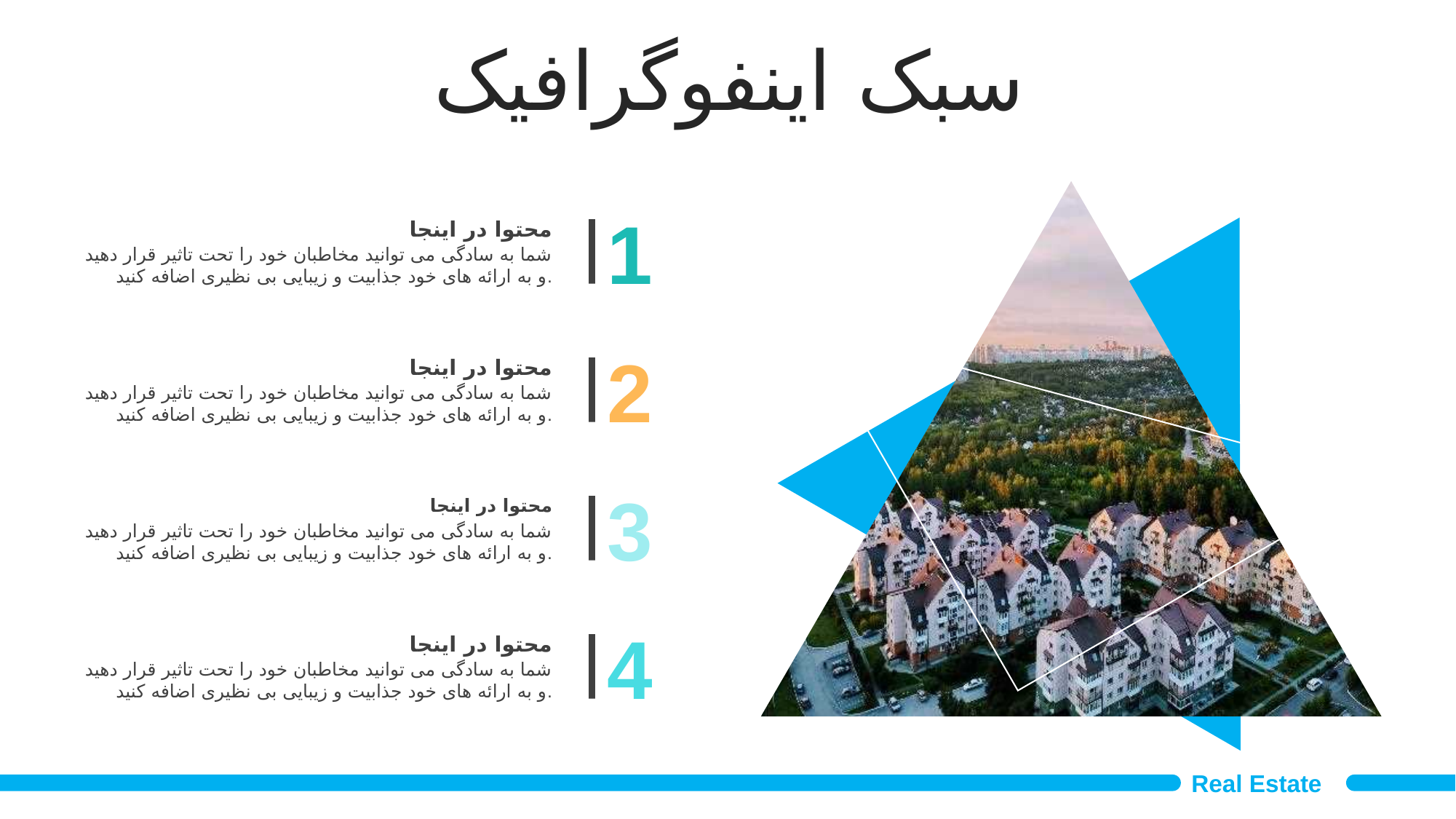

سبک اینفوگرافیک

1
محتوا در اینجا
شما به سادگی می توانید مخاطبان خود را تحت تاثیر قرار دهید و به ارائه های خود جذابیت و زیبایی بی نظیری اضافه کنید.

2
محتوا در اینجا
شما به سادگی می توانید مخاطبان خود را تحت تاثیر قرار دهید و به ارائه های خود جذابیت و زیبایی بی نظیری اضافه کنید.

3
محتوا در اینجا
شما به سادگی می توانید مخاطبان خود را تحت تاثیر قرار دهید و به ارائه های خود جذابیت و زیبایی بی نظیری اضافه کنید.

4
محتوا در اینجا
شما به سادگی می توانید مخاطبان خود را تحت تاثیر قرار دهید و به ارائه های خود جذابیت و زیبایی بی نظیری اضافه کنید.